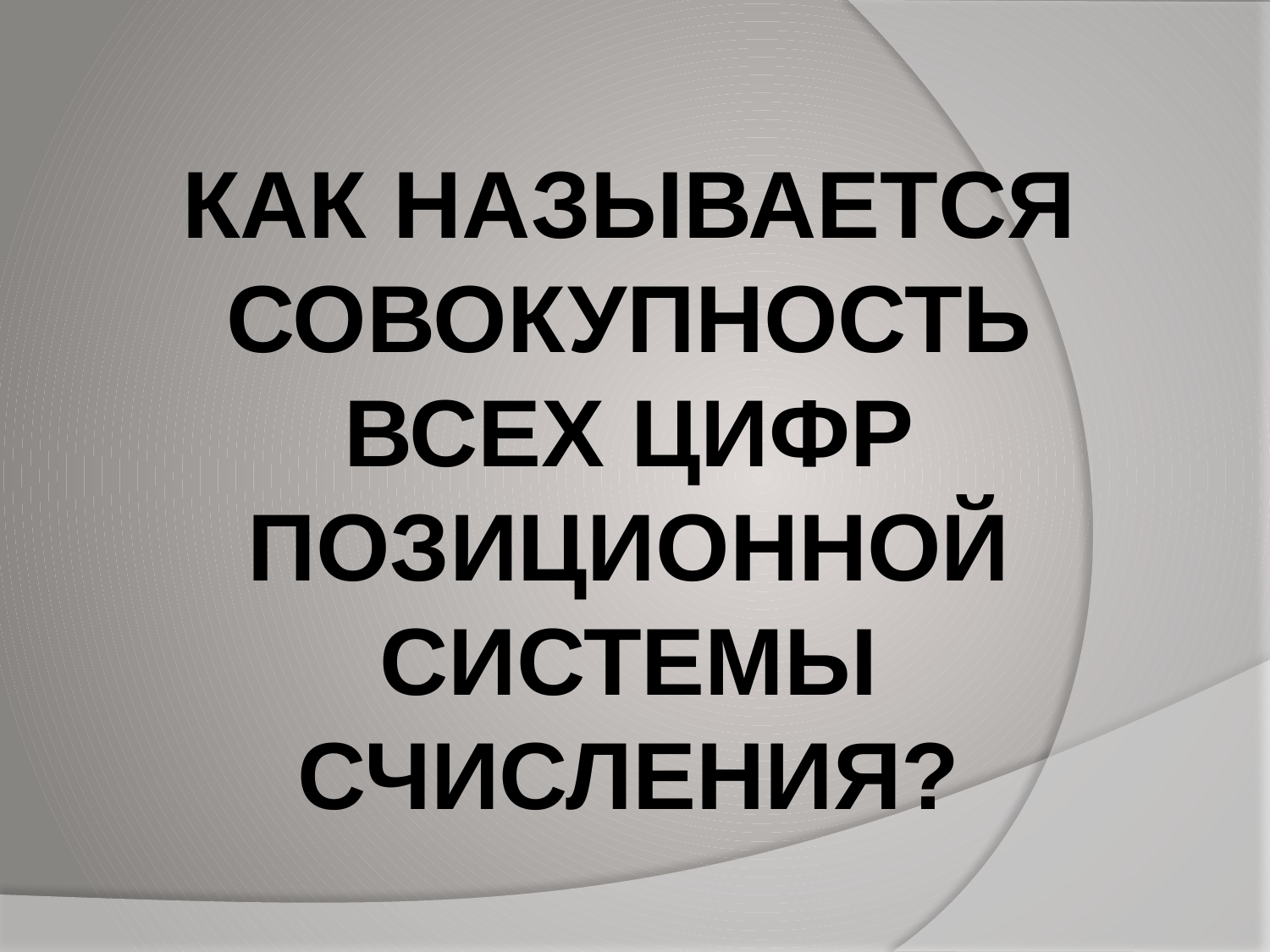

# КАК НАЗЫВАЕТСЯ СОВОКУПНОСТЬ ВСЕХ ЦИФР ПОЗИЦИОННОЙ СИСТЕМЫ СЧИСЛЕНИЯ?